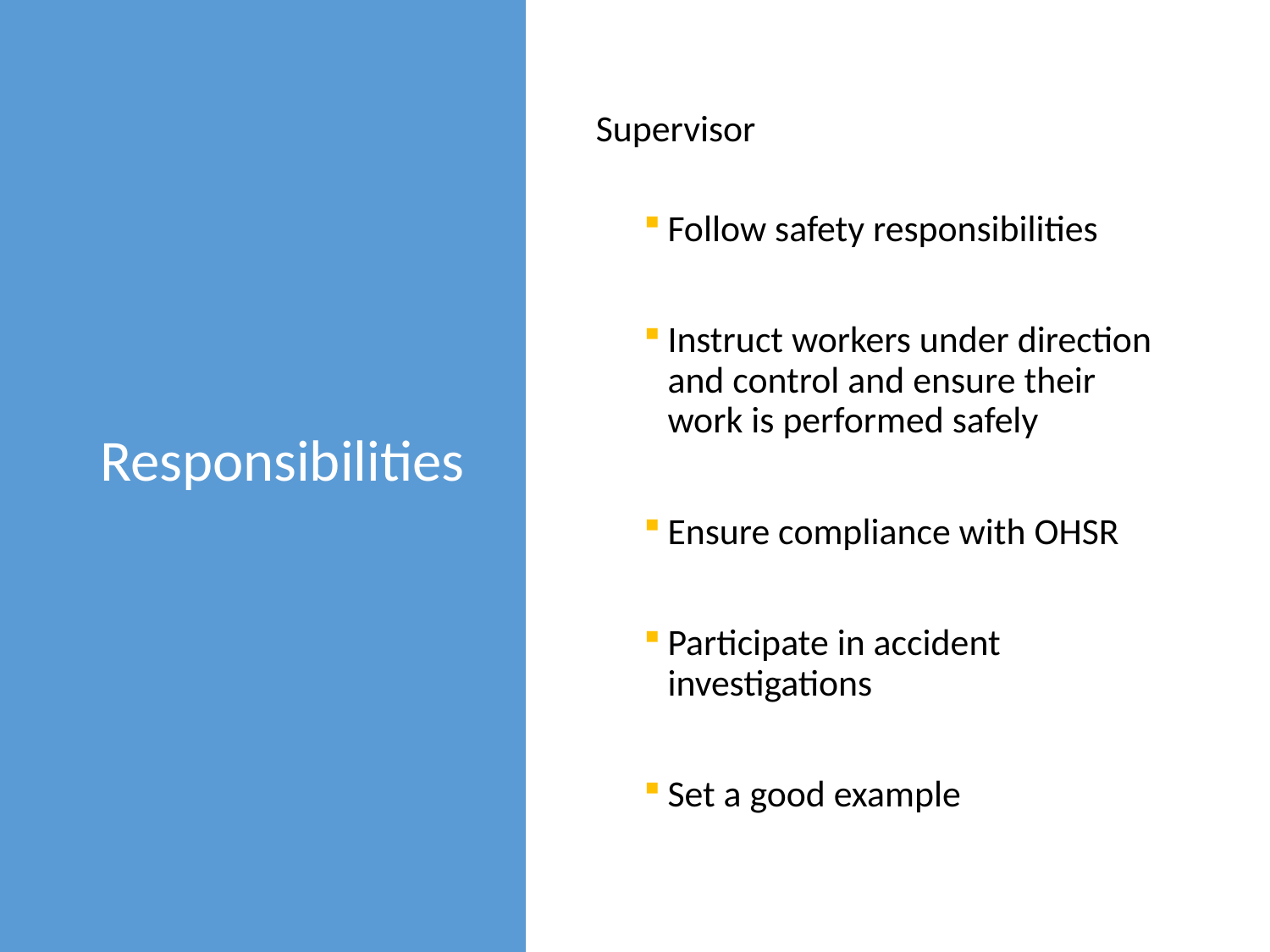

# Responsibilities
Supervisor

Follow safety responsibilities

Instruct workers under direction and control and ensure their work is performed safely

Ensure compliance with OHSR

Participate in accident investigations

Set a good example